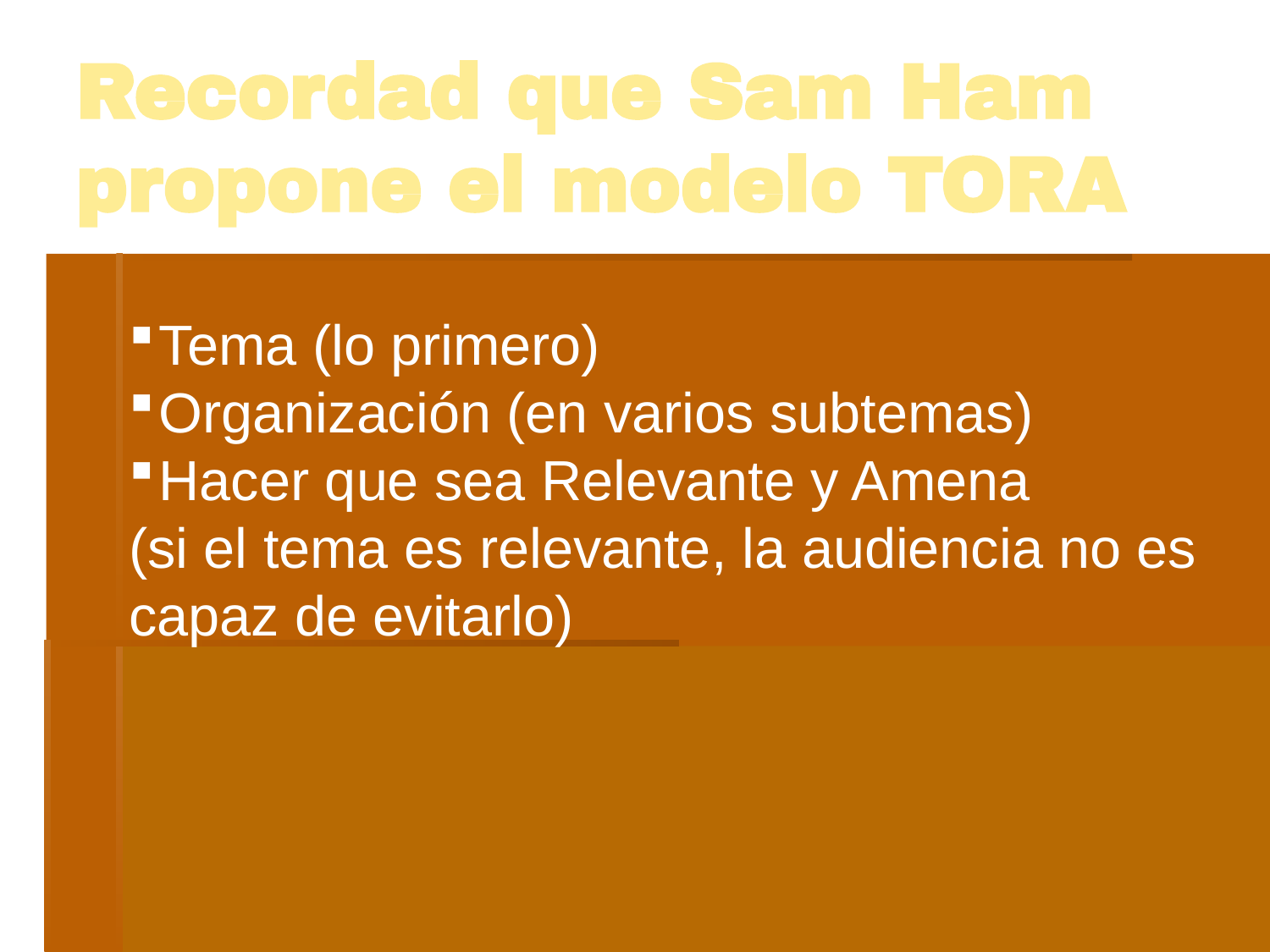

Recordad que Sam Ham propone el modelo TORA

Tema (lo primero)
Organización (en varios subtemas)
Hacer que sea Relevante y Amena
(si el tema es relevante, la audiencia no es capaz de evitarlo)